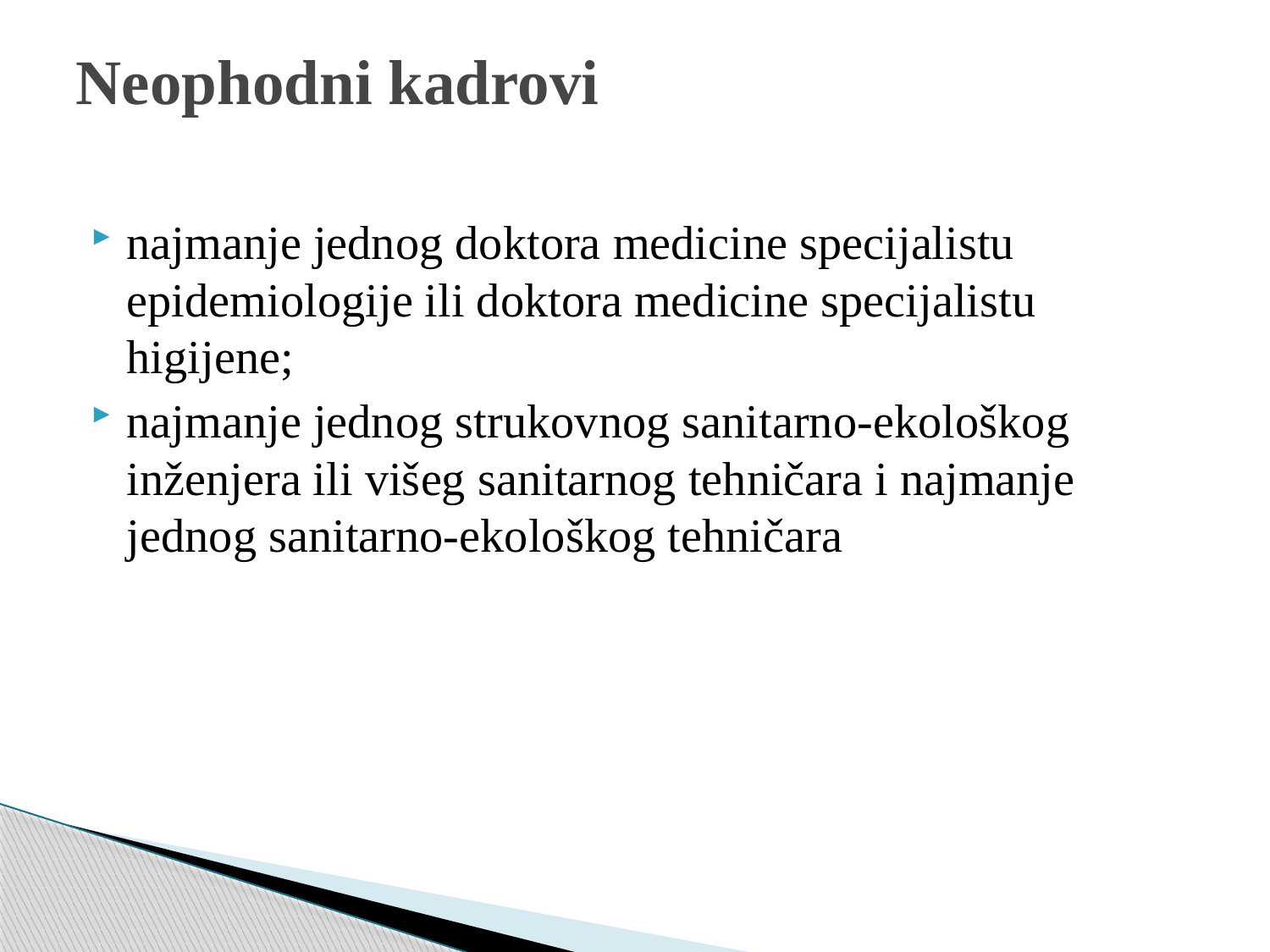

# Neophodni kadrovi
najmanje jednog doktora medicine specijalistu epidemiologije ili doktora medicine specijalistu higijene;
najmanje jednog strukovnog sanitarno-ekološkog inženjera ili višeg sanitarnog tehničara i najmanje jednog sanitarno-ekološkog tehničara